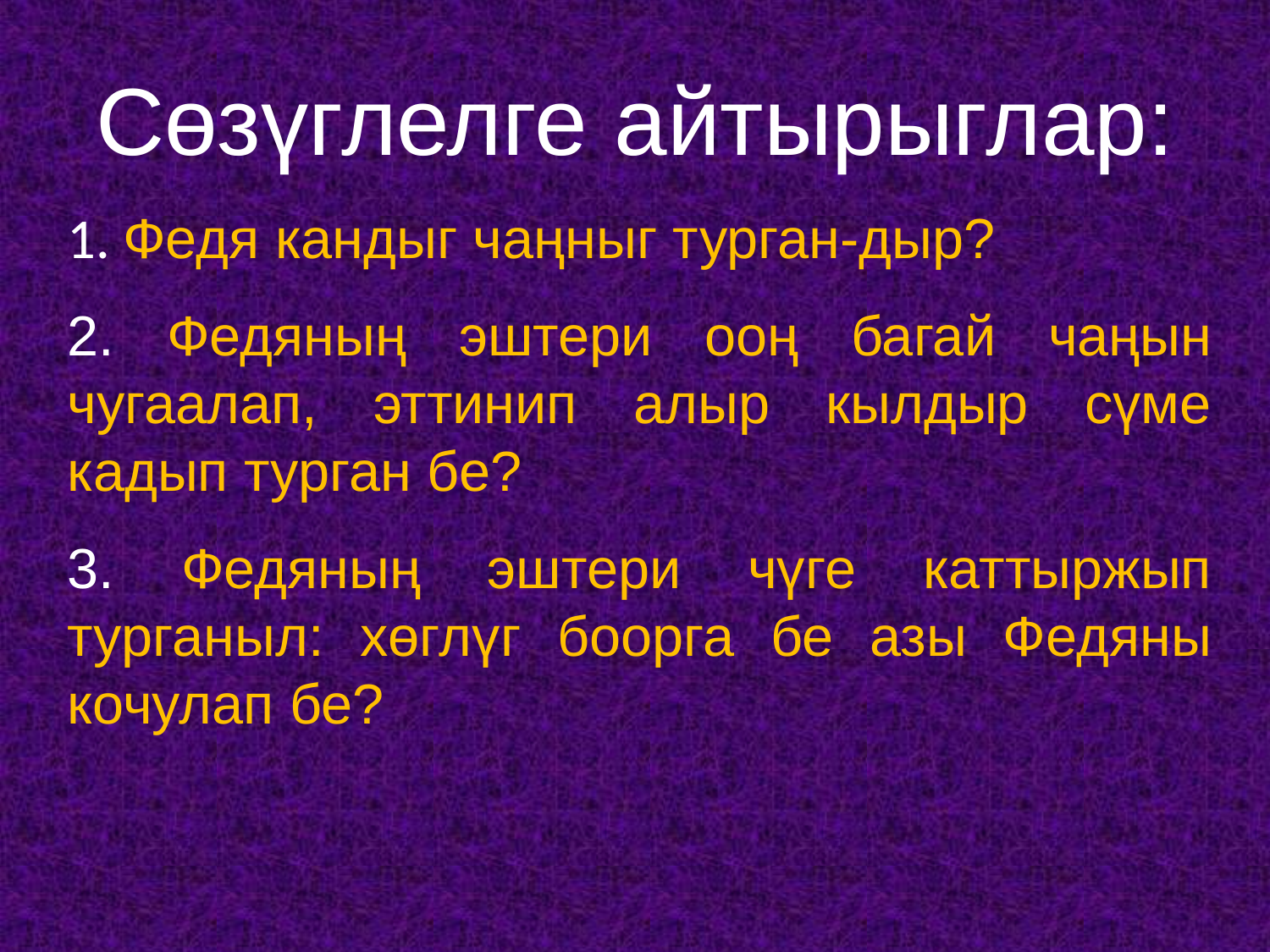

# Сөзүглелге айтырыглар:
1. Федя кандыг чаңныг турган-дыр?

2. Федяның эштери ооң багай чаңын чугаалап, эттинип алыр кылдыр сүме кадып турган бе?

3. Федяның эштери чүге каттыржып турганыл: хөглүг боорга бе азы Федяны кочулап бе?